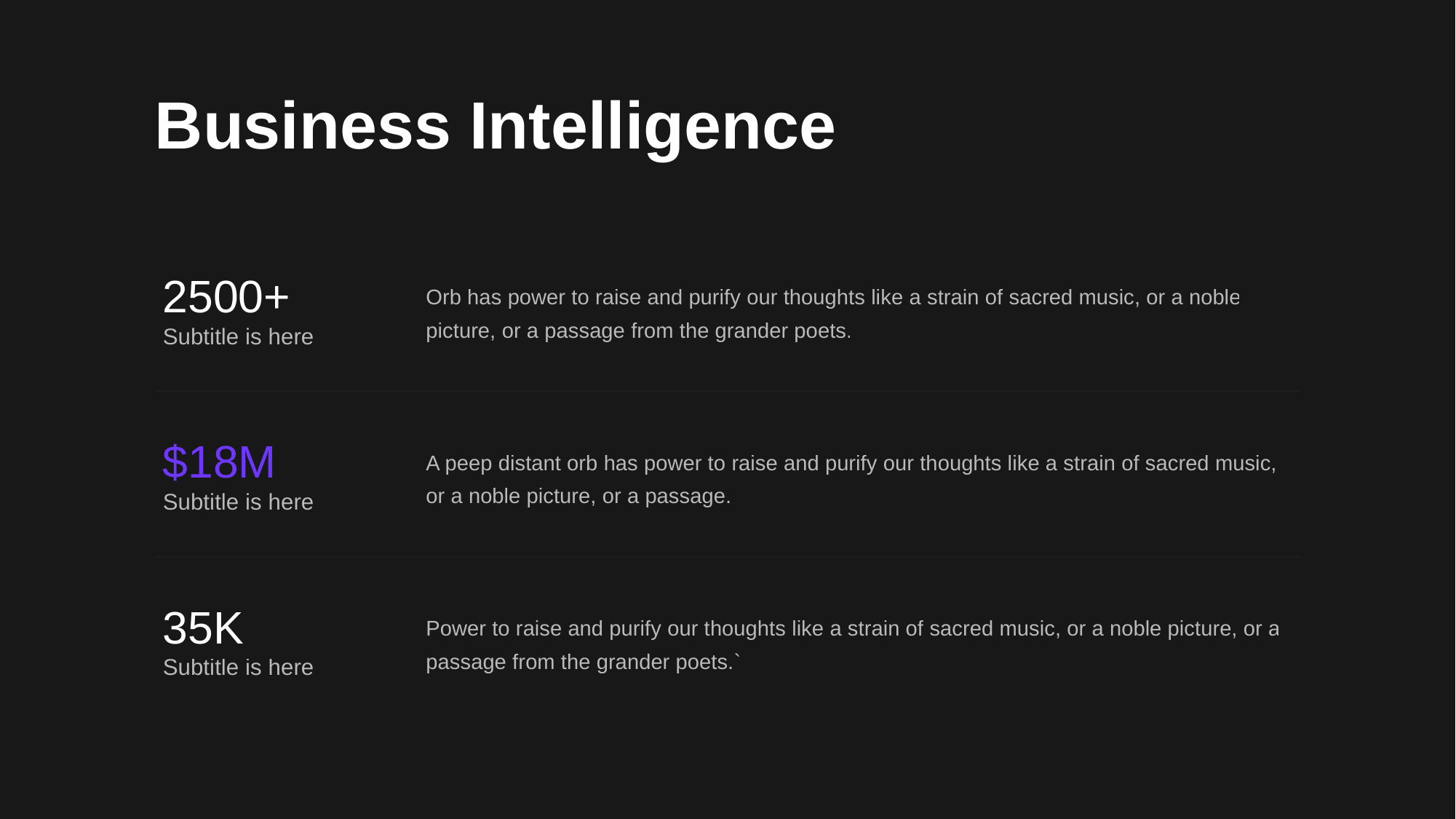

# Business Intelligence
2500+
Subtitle is here
Orb has power to raise and purify our thoughts like a strain of sacred music, or a noble picture, or a passage from the grander poets.
$18M
Subtitle is here
A peep distant orb has power to raise and purify our thoughts like a strain of sacred music, or a noble picture, or a passage.
35K
Subtitle is here
Power to raise and purify our thoughts like a strain of sacred music, or a noble picture, or a passage from the grander poets.`